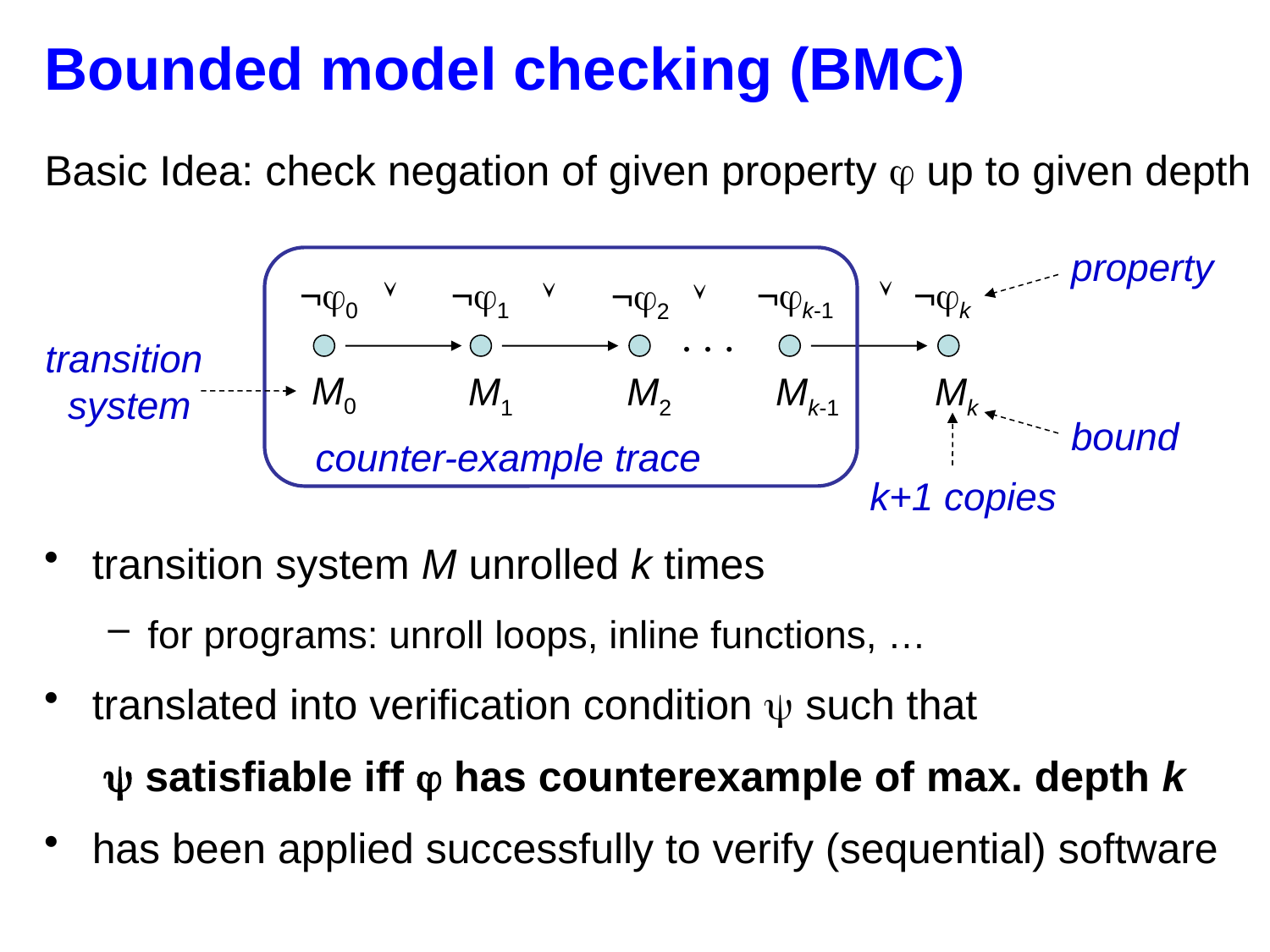

# Bounded model checking (BMC)
Basic Idea: check negation of given property ϕ up to given depth

transition system M unrolled k times
for programs: unroll loops, inline functions, …
translated into verification condition ψ such that
ψ satisfiable iff ϕ has counterexample of max. depth k
has been applied successfully to verify (sequential) software
property

¬ϕ0
¬ϕ1
¬ϕk-1

¬ϕk
¬ϕ2
∨
∨
∨
∨

. . .
transition
system

M0
M1
M2
Mk-1
Mk

bound

counter-example trace
k+1 copies